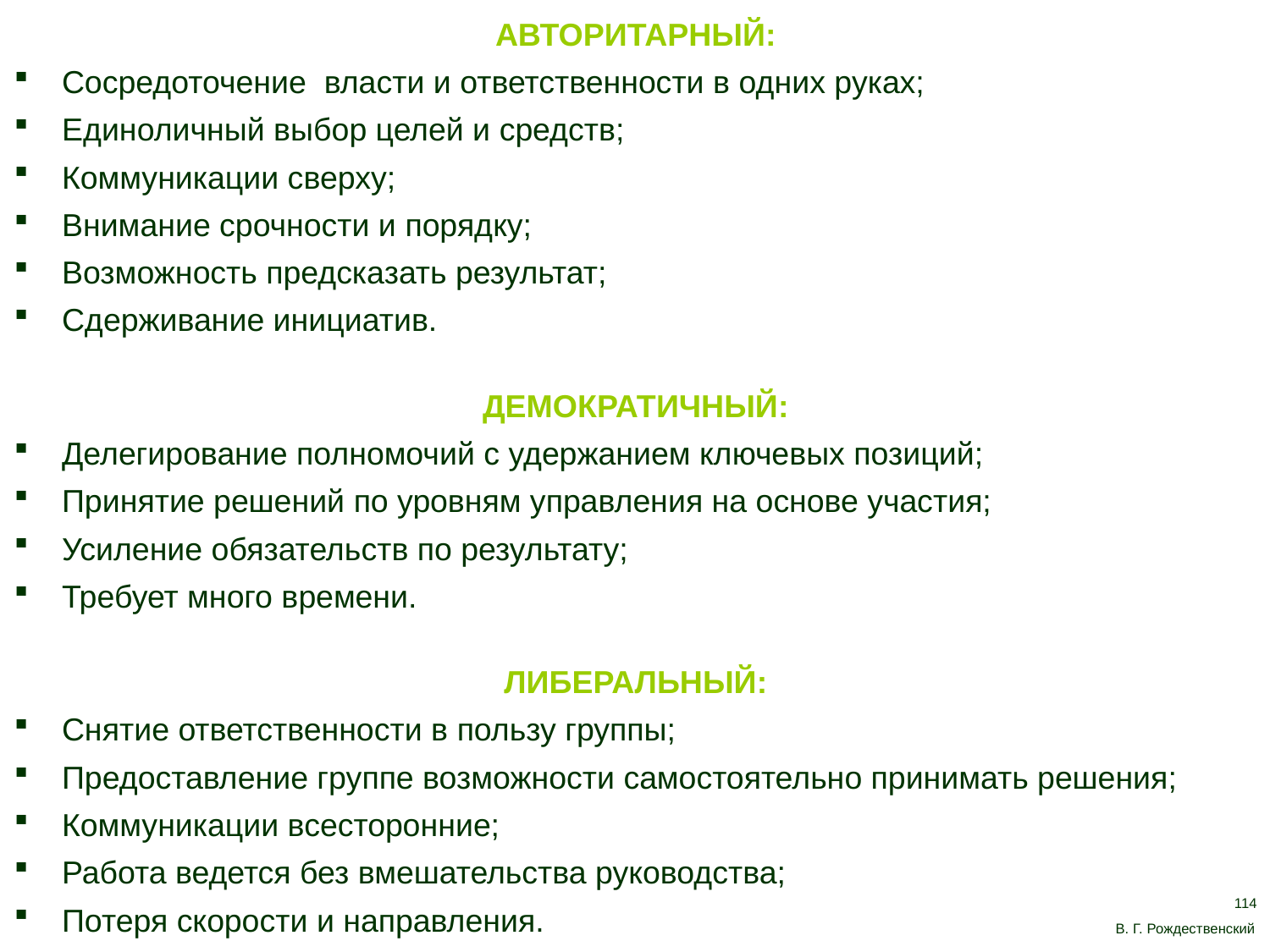

АВТОРИТАРНЫЙ:
  Сосредоточение  власти и ответственности в одних руках;
  Единоличный выбор целей и средств;
  Коммуникации сверху;
  Внимание срочности и порядку;
  Возможность предсказать результат;
  Сдерживание инициатив.

ДЕМОКРАТИЧНЫЙ:
  Делегирование полномочий с удержанием ключевых позиций;
  Принятие решений по уровням управления на основе участия;
  Усиление обязательств по результату;
  Требует много времени.

ЛИБЕРАЛЬНЫЙ:
  Снятие ответственности в пользу группы;
  Предоставление группе возможности самостоятельно принимать решения;
  Коммуникации всесторонние;
  Работа ведется без вмешательства руководства;
  Потеря скорости и направления.
114
В. Г. Рождественский